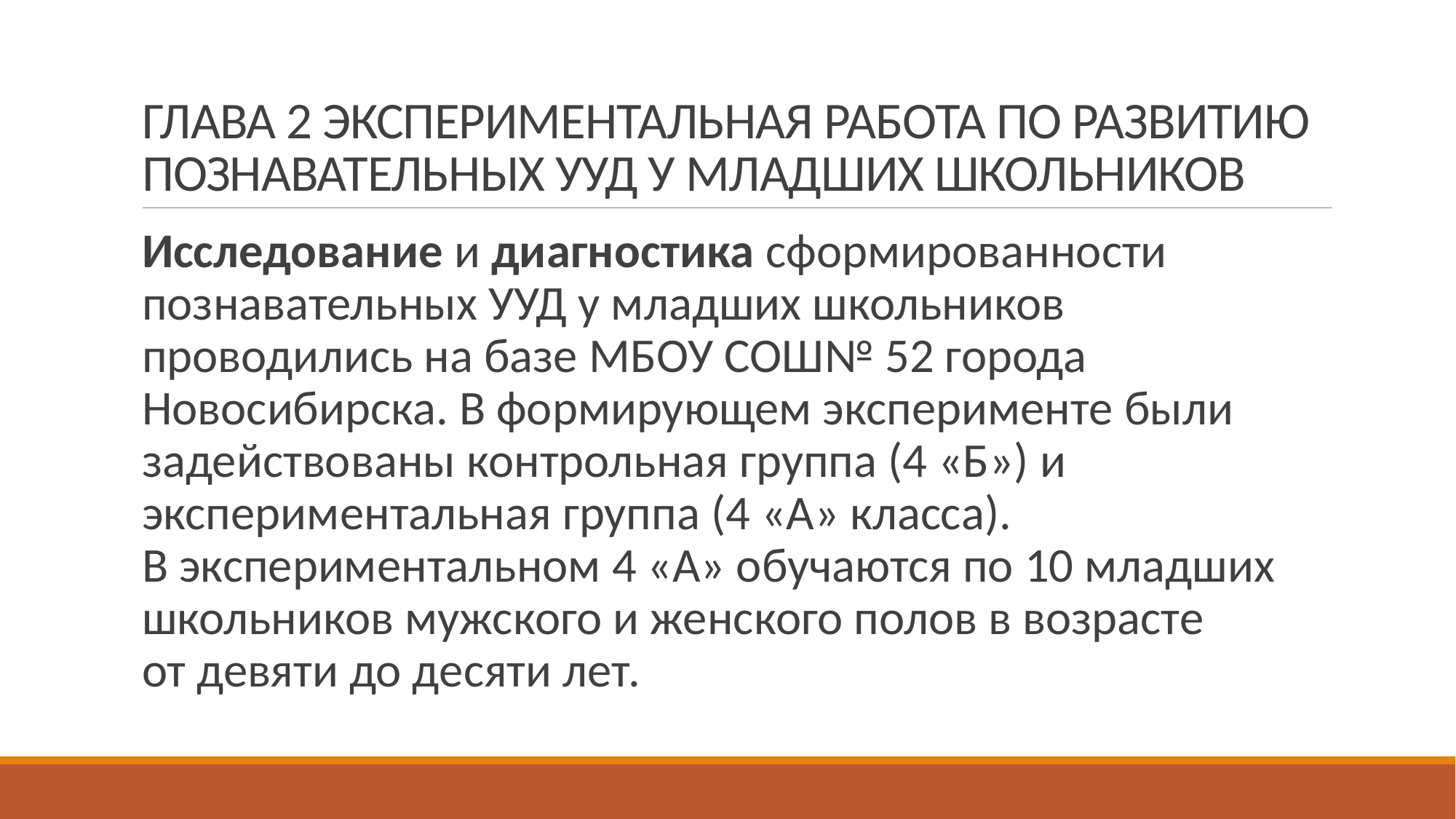

# ГЛАВА 2 ЭКСПЕРИМЕНТАЛЬНАЯ РАБОТА ПО РАЗВИТИЮ ПОЗНАВАТЕЛЬНЫХ УУД У МЛАДШИХ ШКОЛЬНИКОВ
Исследование и диагностика сформированности познавательных УУД у младших школьников проводились на базе МБОУ СОШ№ 52 города Новосибирска. В формирующем эксперименте были задействованы контрольная группа (4 «Б») и экспериментальная группа (4 «А» класса).                           В экспериментальном 4 «А» обучаются по 10 младших школьников мужского и женского полов в возрасте        от девяти до десяти лет.